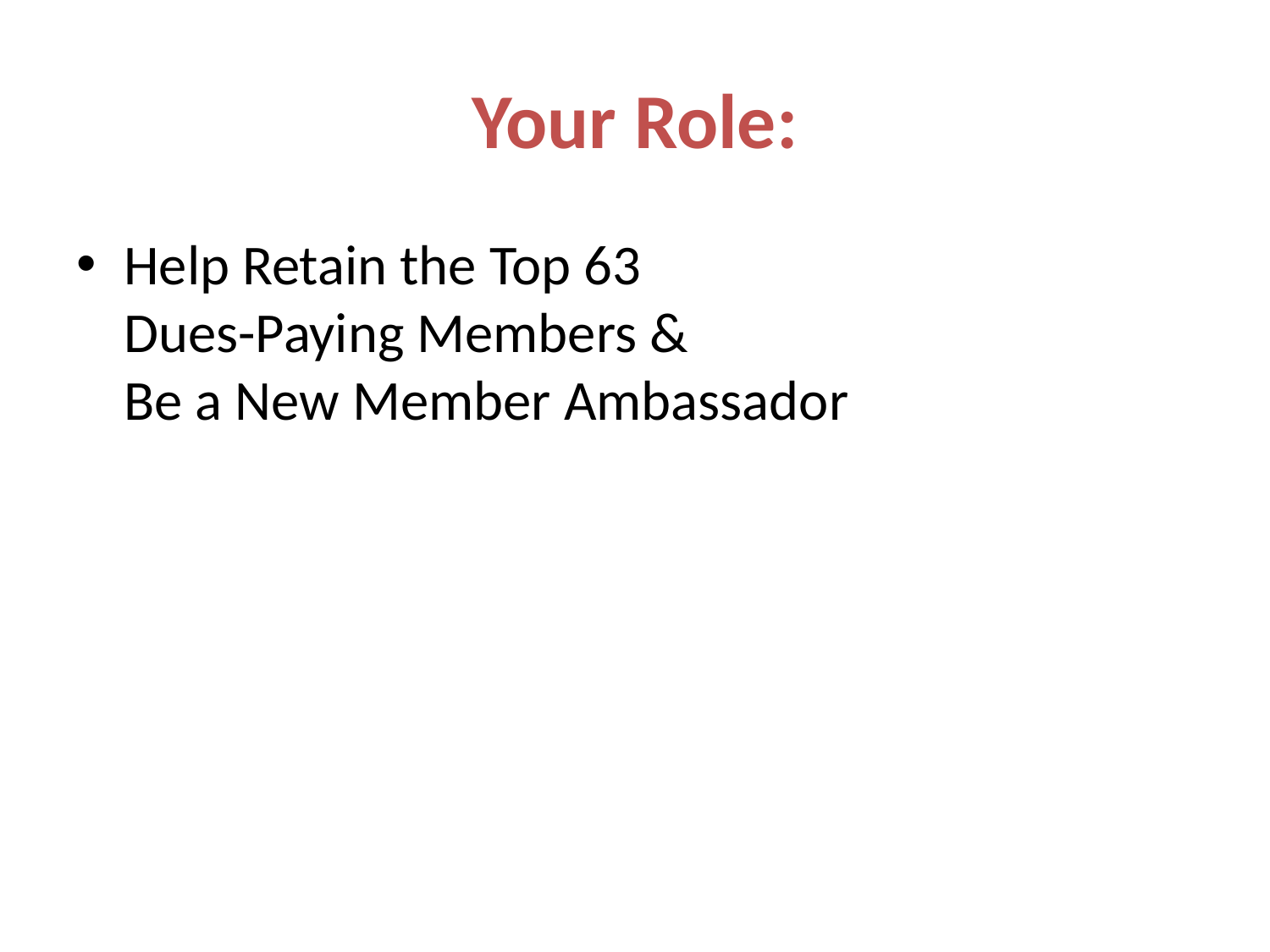

# Your Role:
Help Retain the Top 63
Dues-Paying Members &
Be a New Member Ambassador